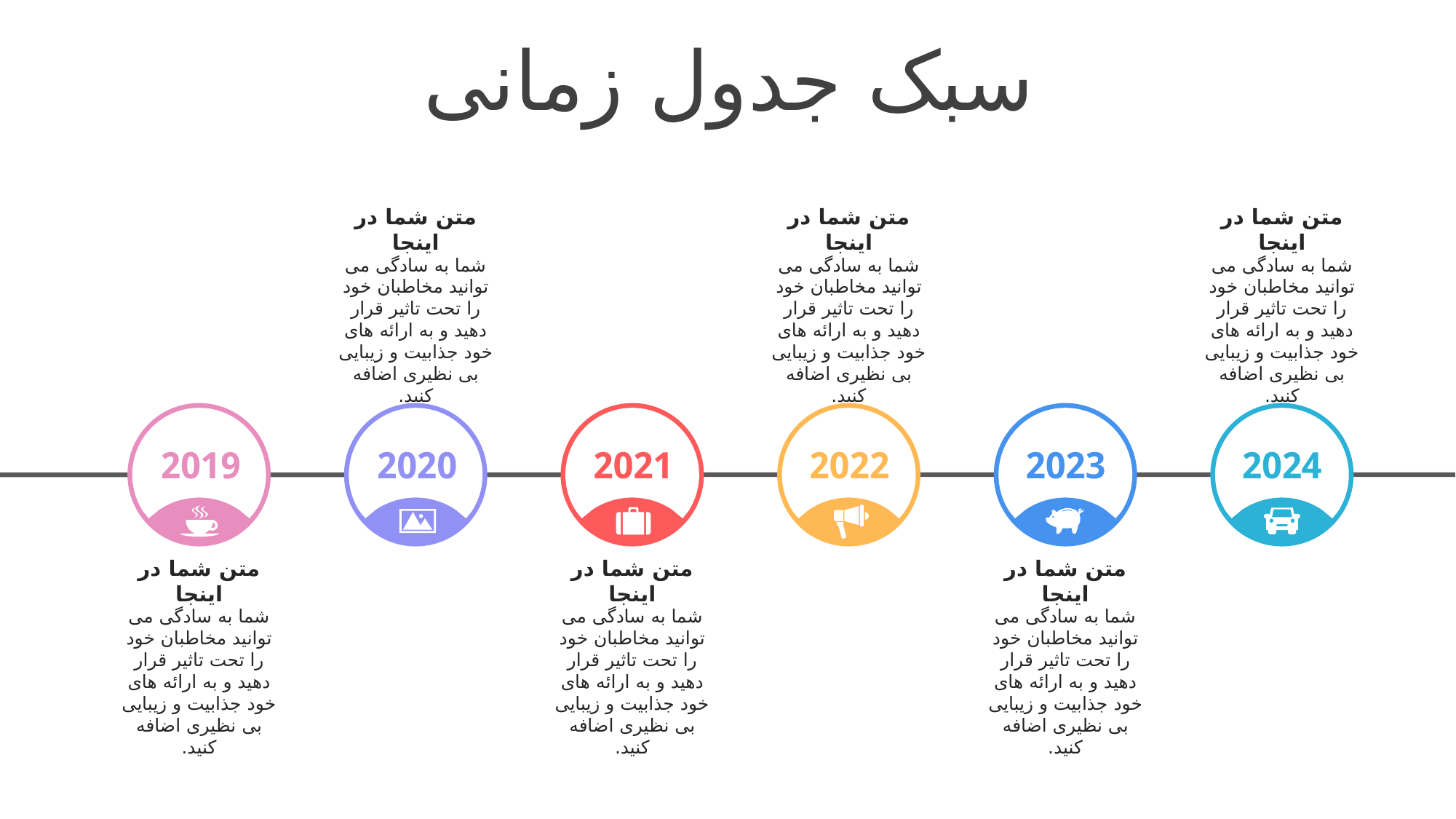

سبک جدول زمانی
متن شما در اینجا
متن شما در اینجا
متن شما در اینجا
شما به سادگی می توانید مخاطبان خود را تحت تاثیر قرار دهید و به ارائه های خود جذابیت و زیبایی بی نظیری اضافه کنید.
شما به سادگی می توانید مخاطبان خود را تحت تاثیر قرار دهید و به ارائه های خود جذابیت و زیبایی بی نظیری اضافه کنید.
شما به سادگی می توانید مخاطبان خود را تحت تاثیر قرار دهید و به ارائه های خود جذابیت و زیبایی بی نظیری اضافه کنید.

2019
2020
2021
2022
2023
2024

متن شما در اینجا
متن شما در اینجا
متن شما در اینجا
شما به سادگی می توانید مخاطبان خود را تحت تاثیر قرار دهید و به ارائه های خود جذابیت و زیبایی بی نظیری اضافه کنید.
شما به سادگی می توانید مخاطبان خود را تحت تاثیر قرار دهید و به ارائه های خود جذابیت و زیبایی بی نظیری اضافه کنید.
شما به سادگی می توانید مخاطبان خود را تحت تاثیر قرار دهید و به ارائه های خود جذابیت و زیبایی بی نظیری اضافه کنید.